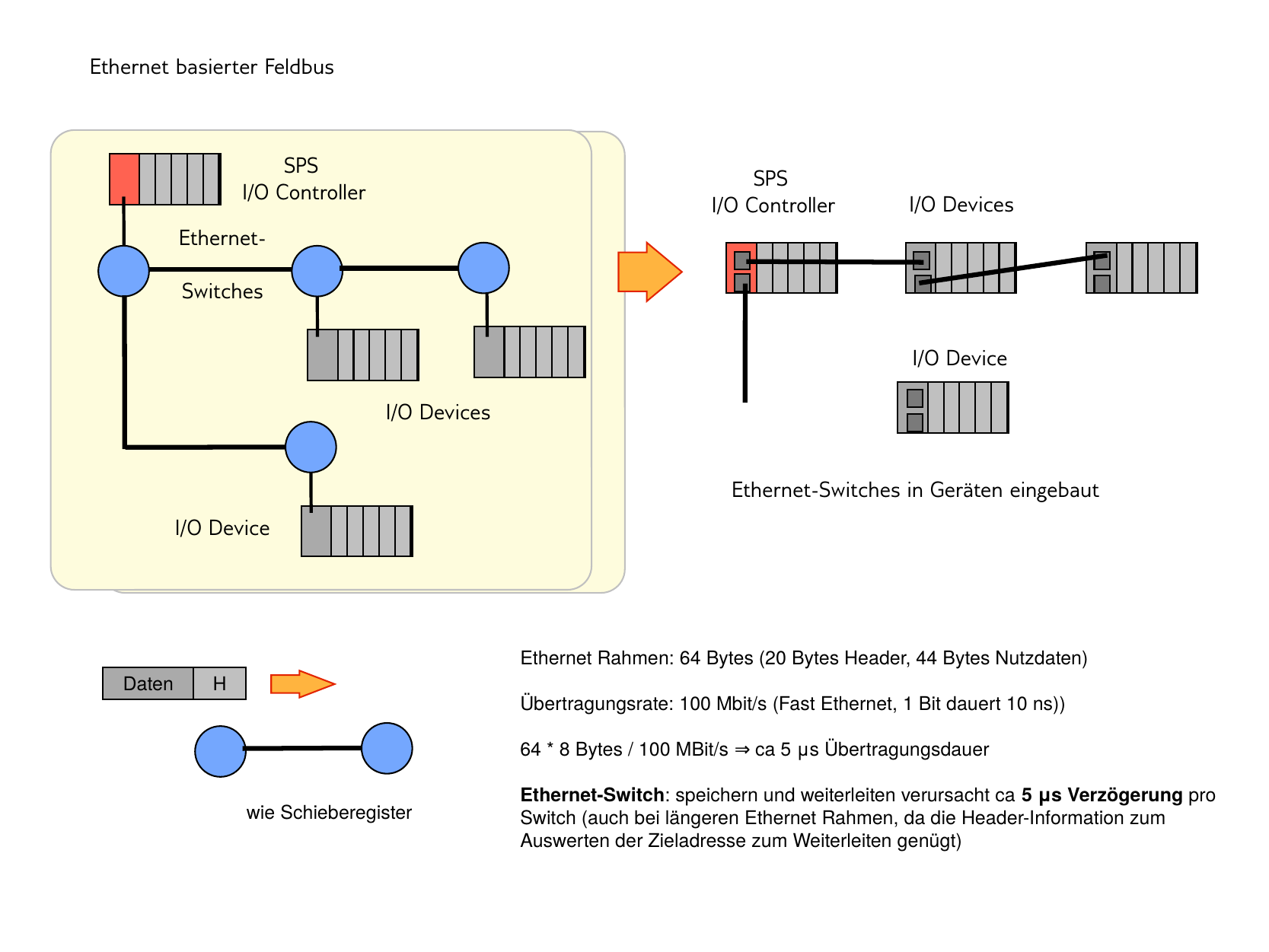

Ethernet basierter Feldbus

SPS
I/O Controller

SPS
I/O Controller
I/O Devices

Ethernet-

Switches

I/O Device

I/O Devices

Ethernet-Switches in Geräten eingebaut

I/O Device
Ethernet Rahmen: 64 Bytes (20 Bytes Header, 44 Bytes Nutzdaten)

Übertragungsrate: 100 Mbit/s (Fast Ethernet, 1 Bit dauert 10 ns))

64 * 8 Bytes / 100 MBit/s ⇒ ca 5 μs Übertragungsdauer

Ethernet-Switch: speichern und weiterleiten verursacht ca 5 μs Verzögerung pro Switch (auch bei längeren Ethernet Rahmen, da die Header-Information zum Auswerten der Zieladresse zum Weiterleiten genügt)
Daten
H

wie Schieberegister